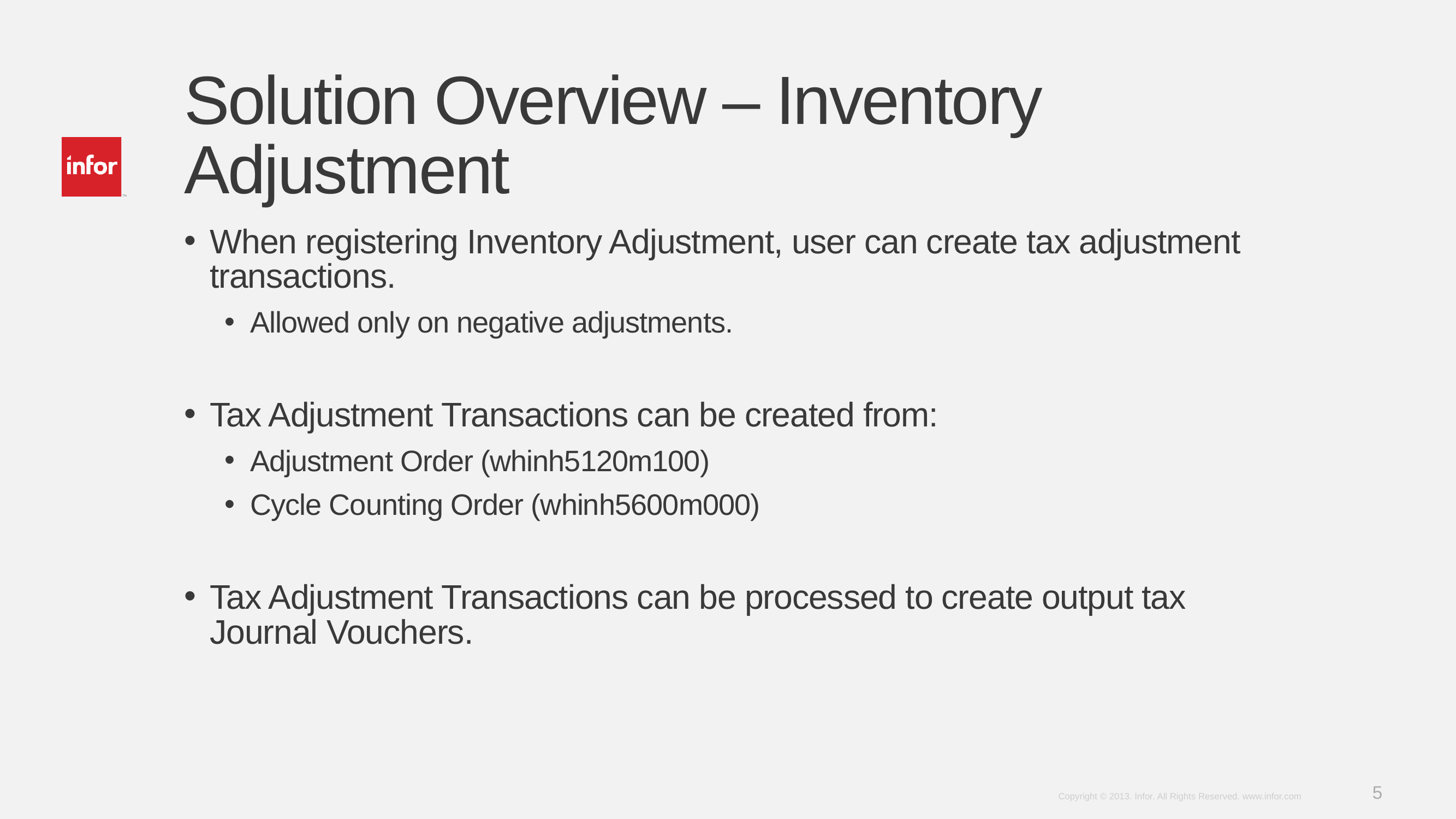

# Solution Overview – Inventory Adjustment
When registering Inventory Adjustment, user can create tax adjustment transactions.
Allowed only on negative adjustments.

Tax Adjustment Transactions can be created from:
Adjustment Order (whinh5120m100)
Cycle Counting Order (whinh5600m000)

Tax Adjustment Transactions can be processed to create output tax Journal Vouchers.